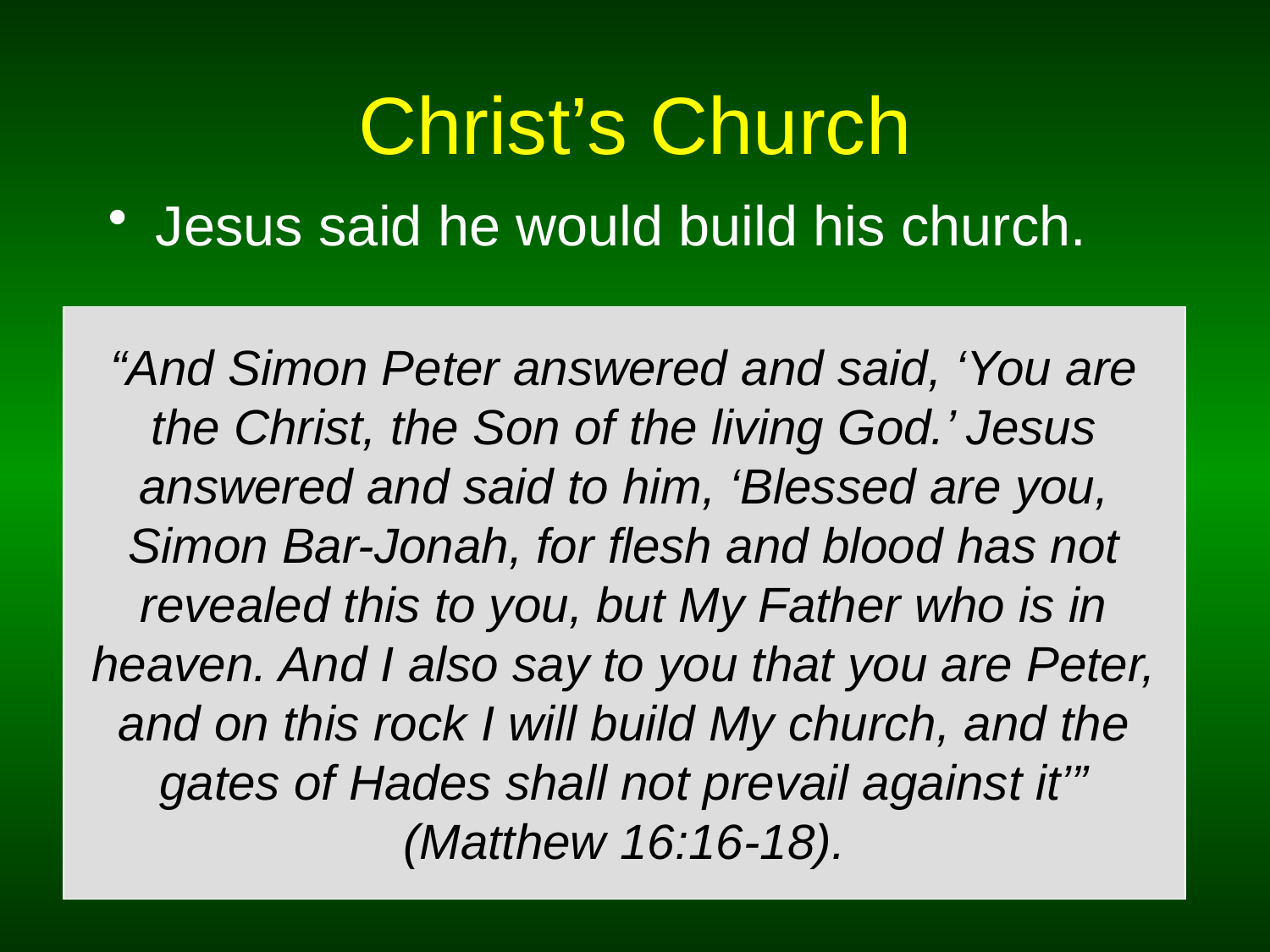

# Christ’s Church
Jesus said he would build his church.
“And Simon Peter answered and said, ‘You are the Christ, the Son of the living God.’ Jesus answered and said to him, ‘Blessed are you, Simon Bar-Jonah, for flesh and blood has not revealed this to you, but My Father who is in heaven. And I also say to you that you are Peter, and on this rock I will build My church, and the gates of Hades shall not prevail against it’”
(Matthew 16:16-18).